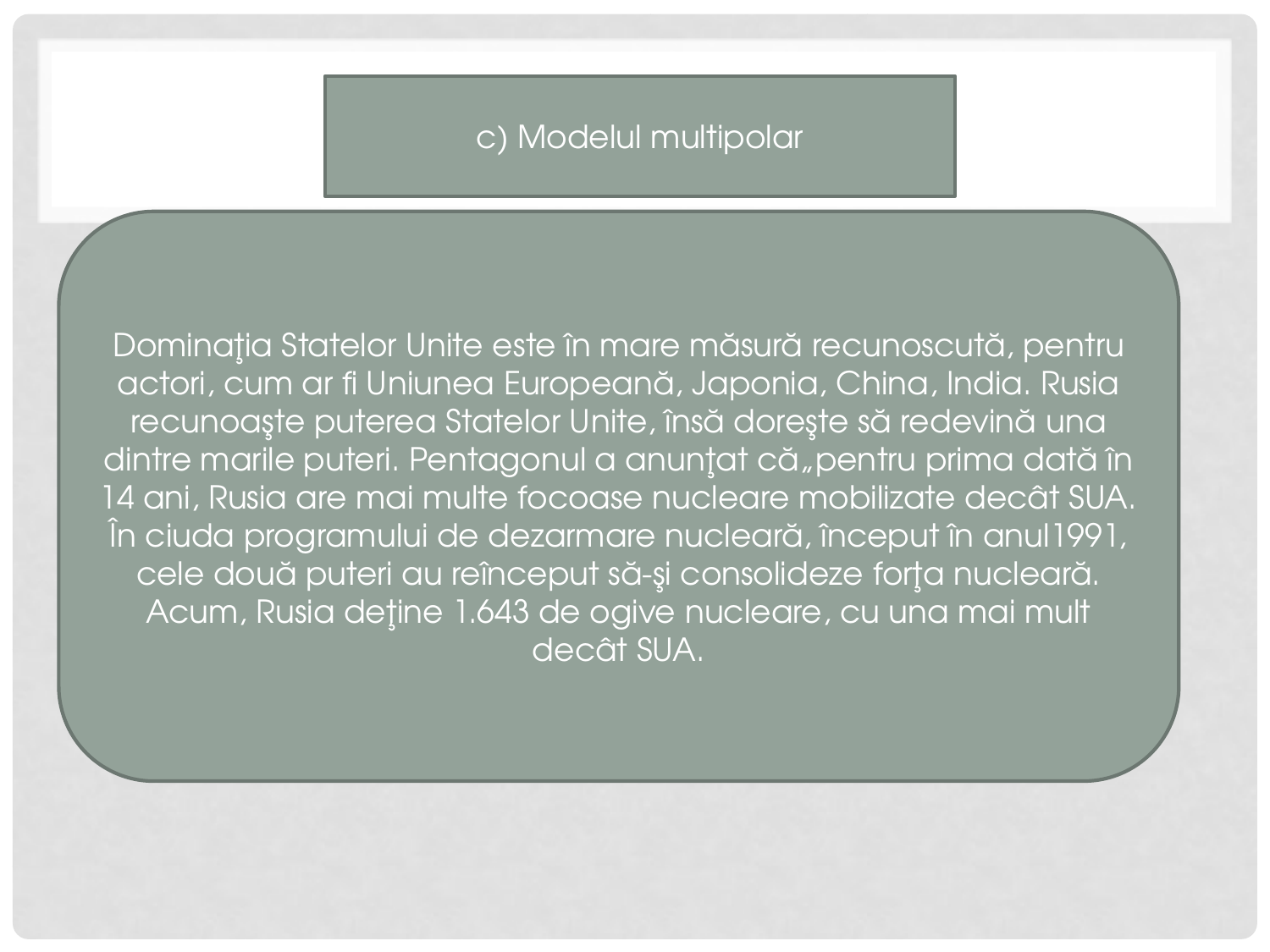

c) Modelul multipolar
Dominaţia Statelor Unite este în mare măsură recunoscută, pentru actori, cum ar fi Uniunea Europeană, Japonia, China, India. Rusia recunoaşte puterea Statelor Unite, însă doreşte să redevină una dintre marile puteri. Pentagonul a anunţat că„pentru prima dată în 14 ani, Rusia are mai multe focoase nucleare mobilizate decât SUA. În ciuda programului de dezarmare nucleară, început în anul1991, cele două puteri au reînceput să-şi consolideze forţa nucleară. Acum, Rusia deţine 1.643 de ogive nucleare, cu una mai mult decât SUA.